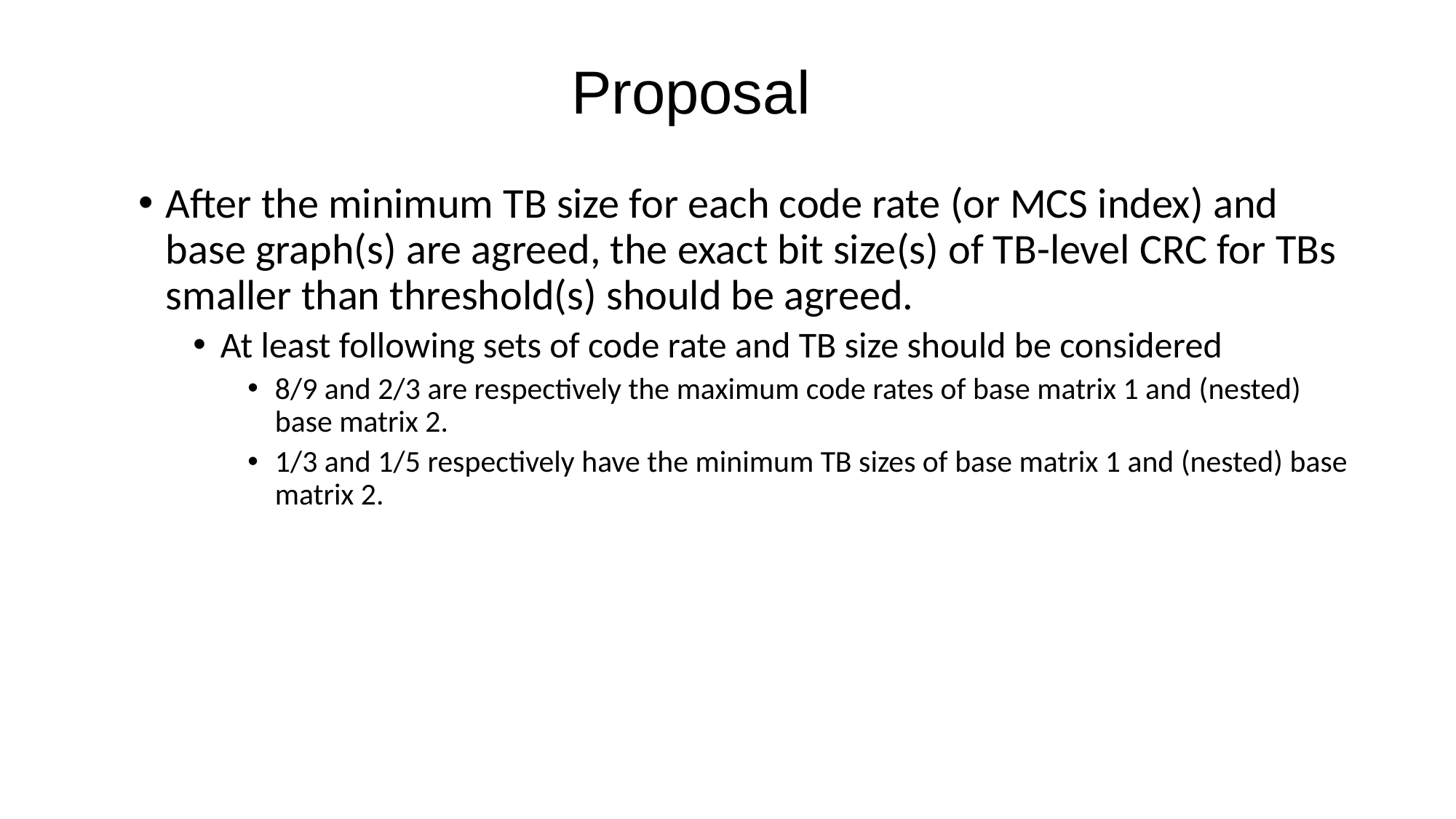

Proposal
After the minimum TB size for each code rate (or MCS index) and base graph(s) are agreed, the exact bit size(s) of TB-level CRC for TBs smaller than threshold(s) should be agreed.
At least following sets of code rate and TB size should be considered
8/9 and 2/3 are respectively the maximum code rates of base matrix 1 and (nested) base matrix 2.
1/3 and 1/5 respectively have the minimum TB sizes of base matrix 1 and (nested) base matrix 2.